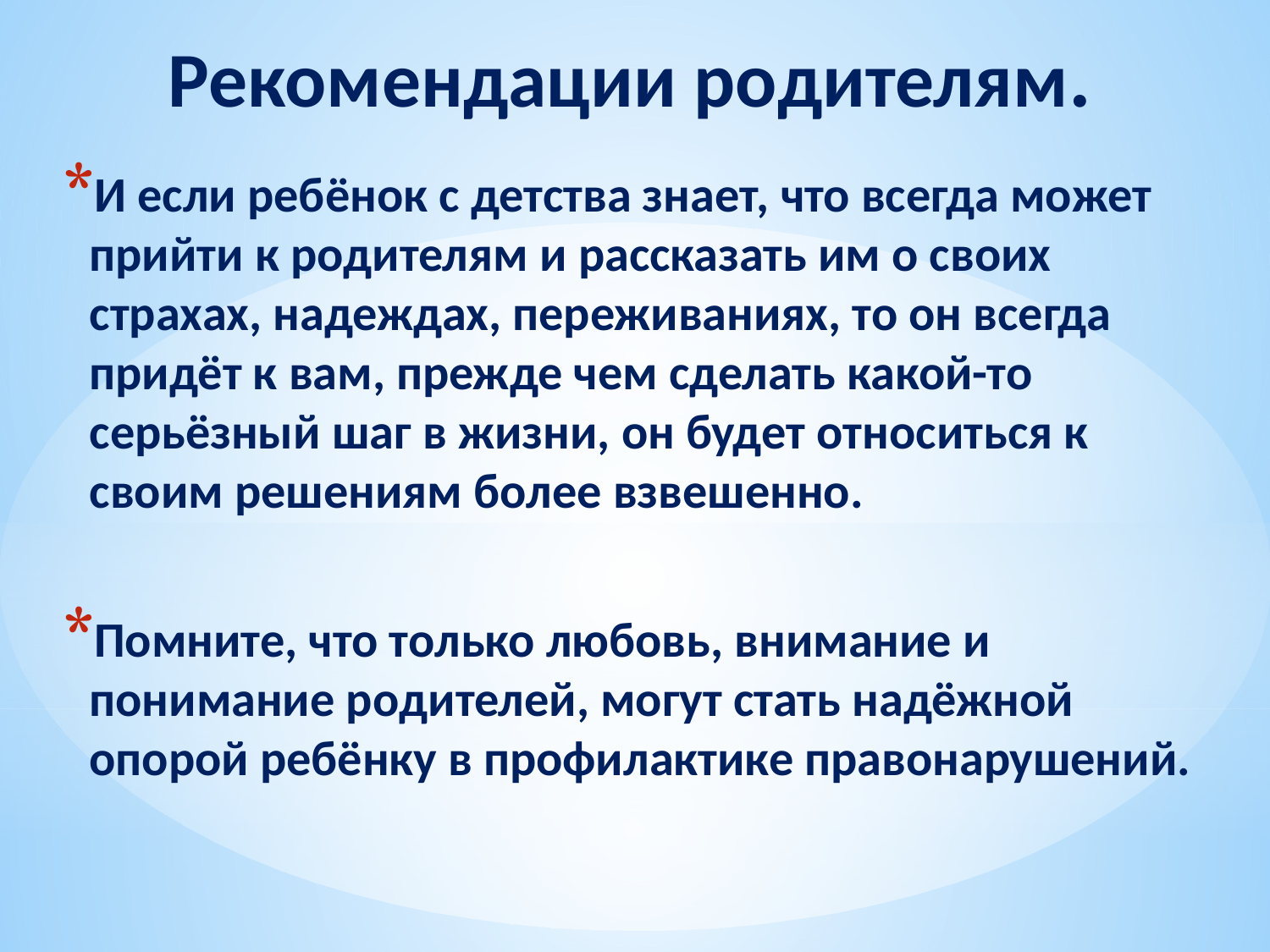

# Рекомендации родителям.
И если ребёнок с детства знает, что всегда может прийти к родителям и рассказать им о своих страхах, надеждах, переживаниях, то он всегда придёт к вам, прежде чем сделать какой-то серьёзный шаг в жизни, он будет относиться к своим решениям более взвешенно.

Помните, что только любовь, внимание и понимание родителей, могут стать надёжной опорой ребёнку в профилактике правонарушений.